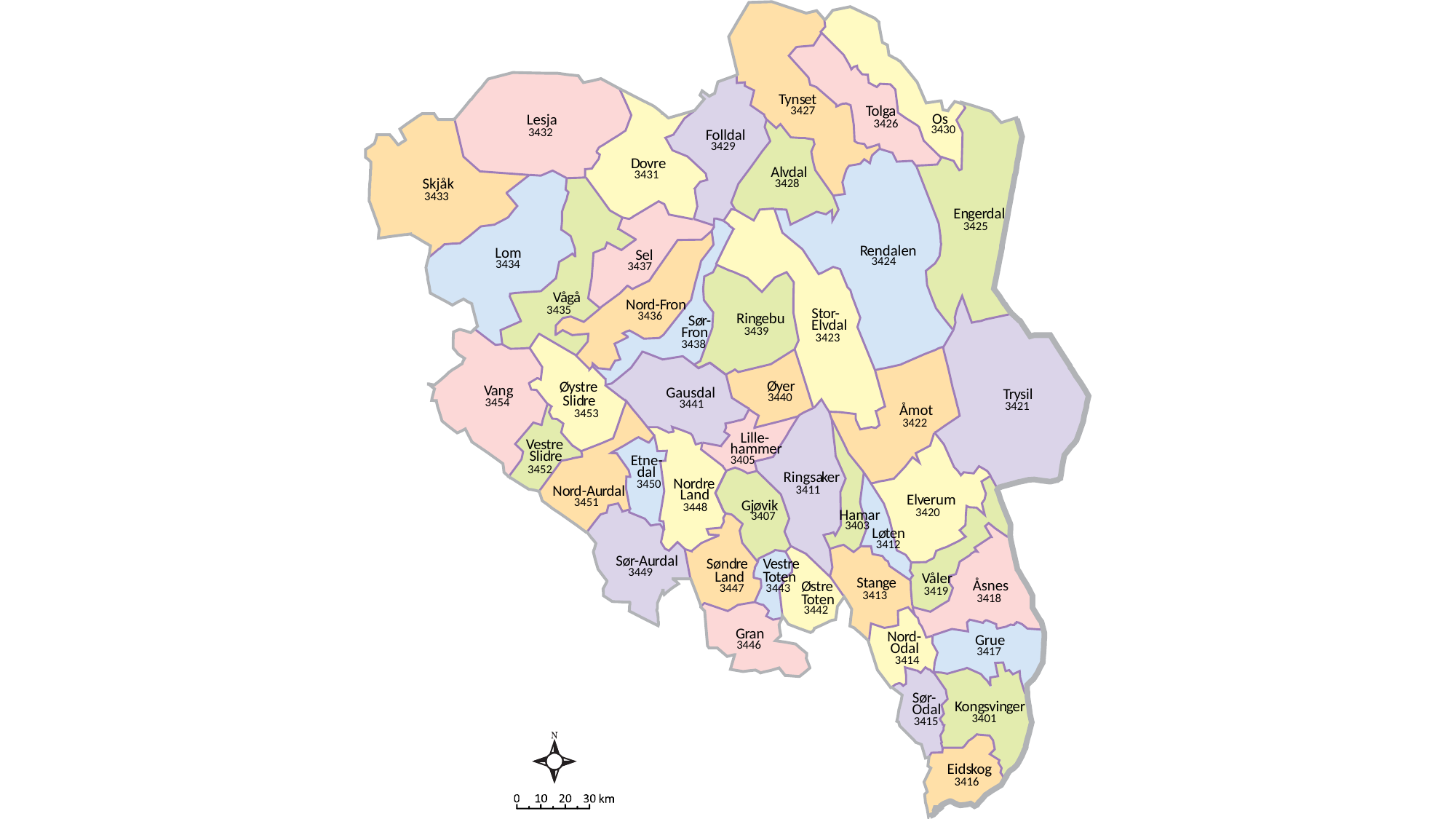

T
yns
e
t
T
ol
g
a
3427

Os
Lesja

3426

3430
3432
F
olldal
3429

D
o
v
r
e
Al
v
dal
3431

Skjåk
3428

3433

En
g
e
r
dal

3425

R
endalen
Lom
Sel
3424
3434
3437

V
å
g
å

No
r
d-F
r
on

3435
S
t
o
r
-
3436
Rin
g
ebu
  Sø
r
-
El
v
dal
F
r
on
3439

3423

3438

Ø
y
er
Ø
y
s
t
r
e
V
ang
Gausdal
T
r
y
sil
3440
 Slid
r
e
3454
3441
3421

Åmot

3453

3422

   Lille-

V
e
s
t
r
e

hammer
 Slid
r
e
E
tne-
3405
3452
dal
Ringsa
k
er

No
r
d
r
e

3450

No
r
d-Au
r
dal
3411
Land
El
v
erum
3451
Gj
ø
vik
3448

3420
Hamar
3407

3403
Lø
t
en

3412

Sø
r
-Au
r
dal
Sønd
r
e
V
e
s
t
r
e
3449
 Land
T
o
t
en
V
åler
S
t
an
g
e
Åsnes
Ø
s
t
r
e

3447
3443
3419
3413
T
o
t
en
3418

3442

G
r
an
No
r
d-
Grue
3446
Odal
3417
3414

Sø
r
-
K
ong
s
vin
g
er
Odal
3401
3415

Eids
k
og

3416